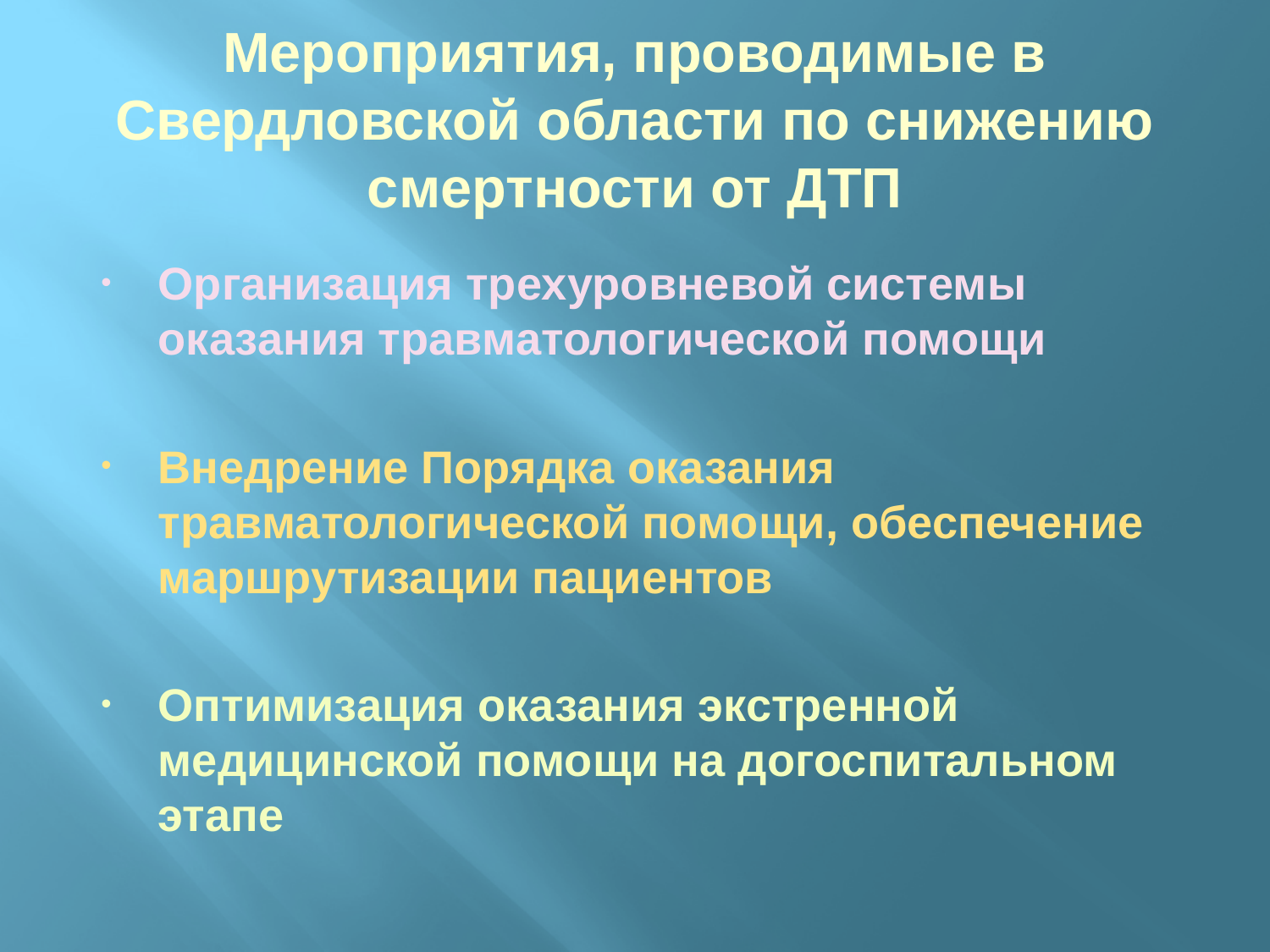

# Мероприятия, проводимые в Свердловской области по снижению смертности от ДТП
Организация трехуровневой системы оказания травматологической помощи

Внедрение Порядка оказания травматологической помощи, обеспечение маршрутизации пациентов

Оптимизация оказания экстренной медицинской помощи на догоспитальном этапе